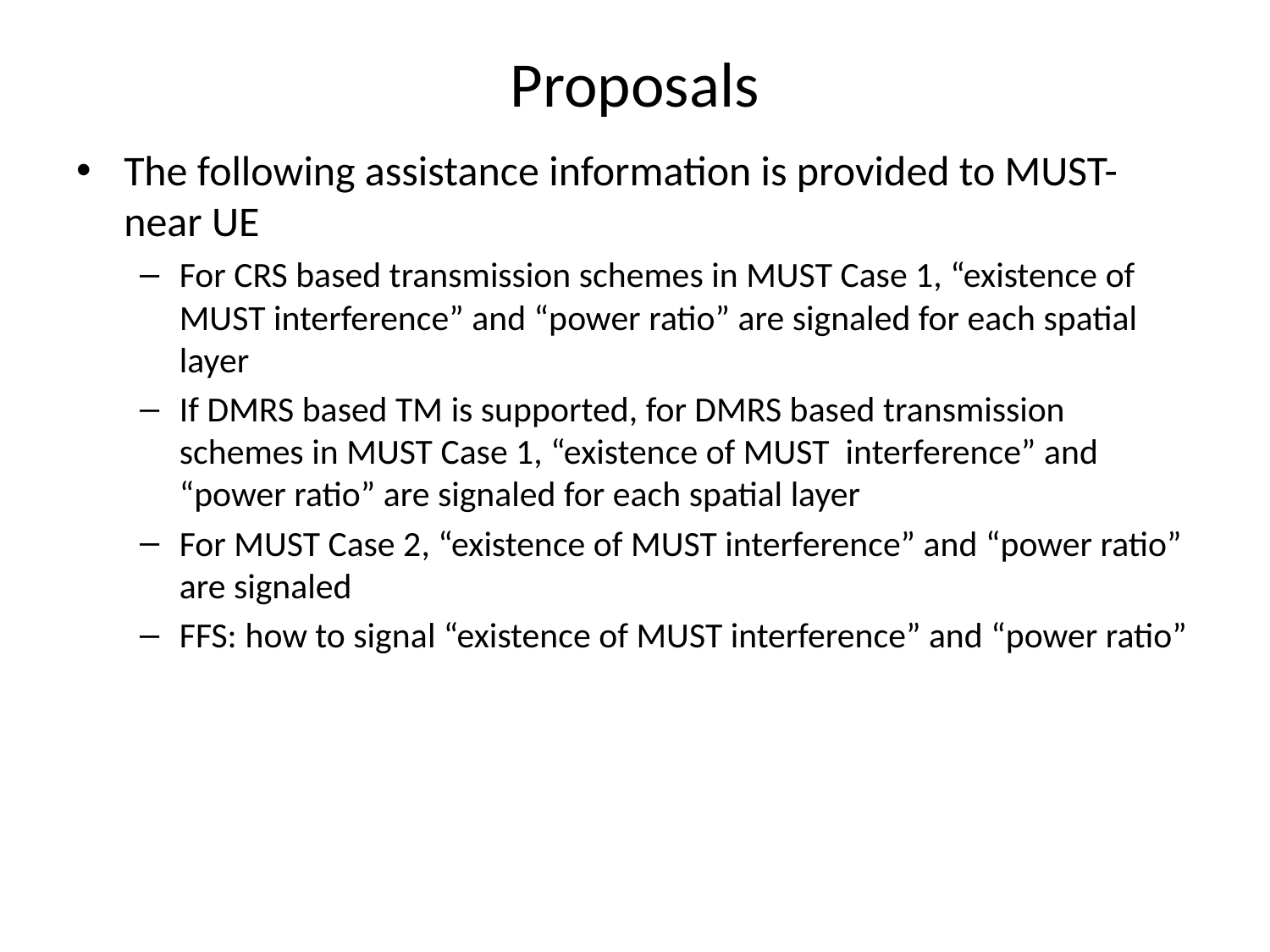

# Proposals
The following assistance information is provided to MUST-near UE
For CRS based transmission schemes in MUST Case 1, “existence of MUST interference” and “power ratio” are signaled for each spatial layer
If DMRS based TM is supported, for DMRS based transmission schemes in MUST Case 1, “existence of MUST  interference” and “power ratio” are signaled for each spatial layer
For MUST Case 2, “existence of MUST interference” and “power ratio” are signaled
FFS: how to signal “existence of MUST interference” and “power ratio”